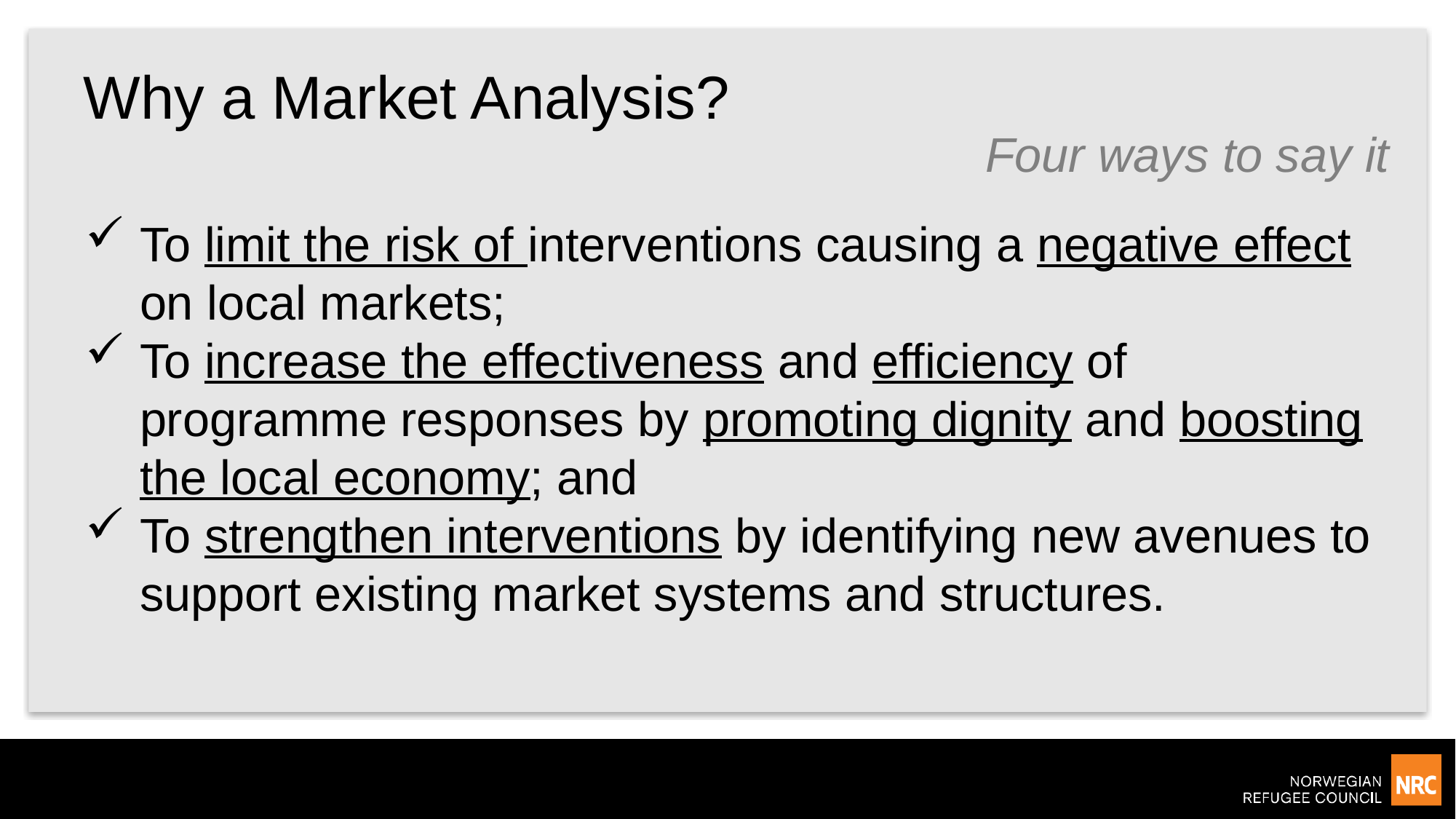

# Why a Market Analysis?
Four ways to say it
To limit the risk of interventions causing a negative effect on local markets;
To increase the effectiveness and efficiency of programme responses by promoting dignity and boosting the local economy; and
To strengthen interventions by identifying new avenues to support existing market systems and structures.